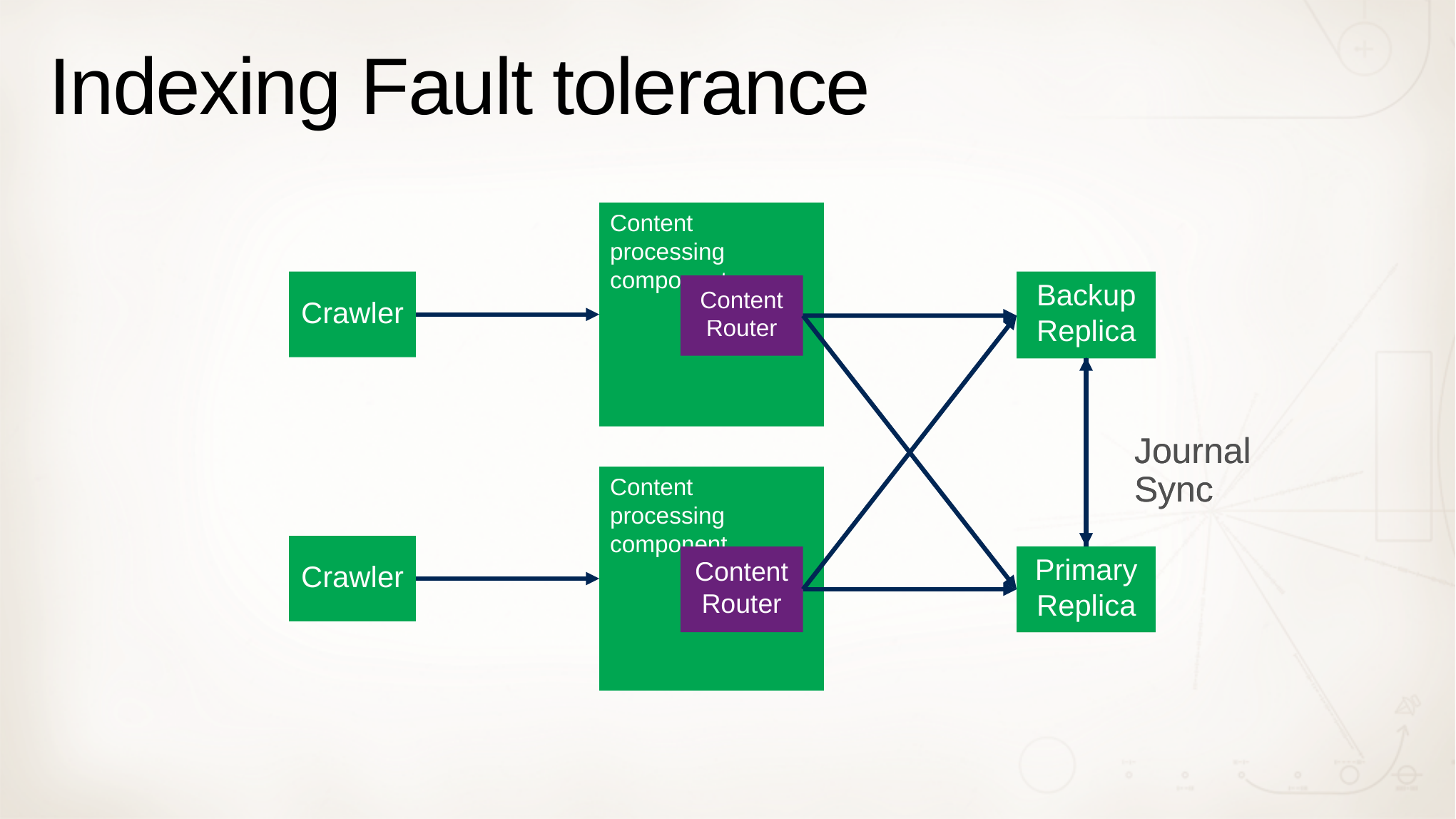

# Indexing Fault tolerance

Content processing component
Backup Replica
Crawler
Primary Replica
Content Router
Journal Sync
Journal Sync
Content processing component
Crawler
Primary Replica
Content Router
Backup Replica
Backup Replica